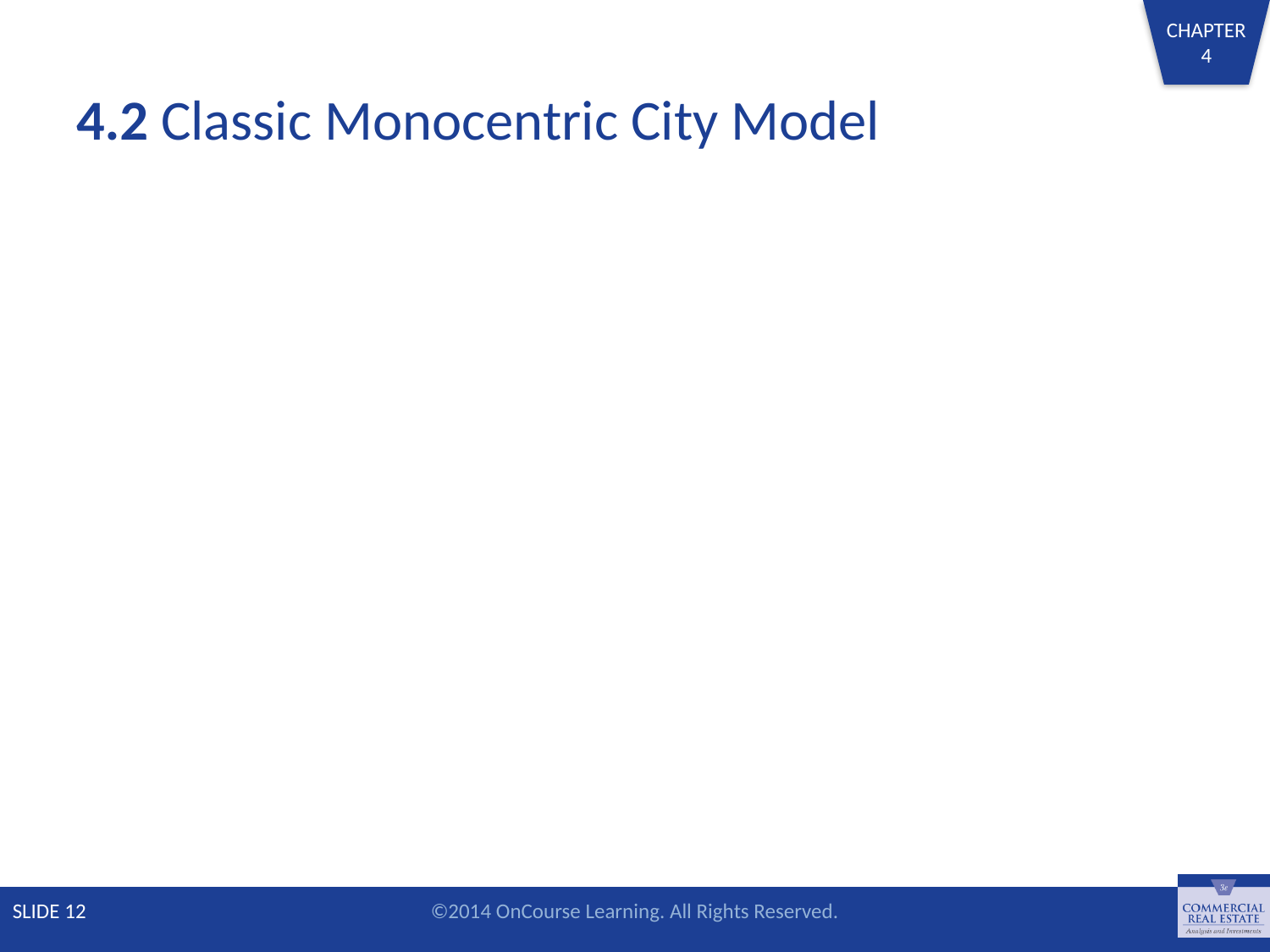

# 4.2 Classic Monocentric City Model

SLIDE 12